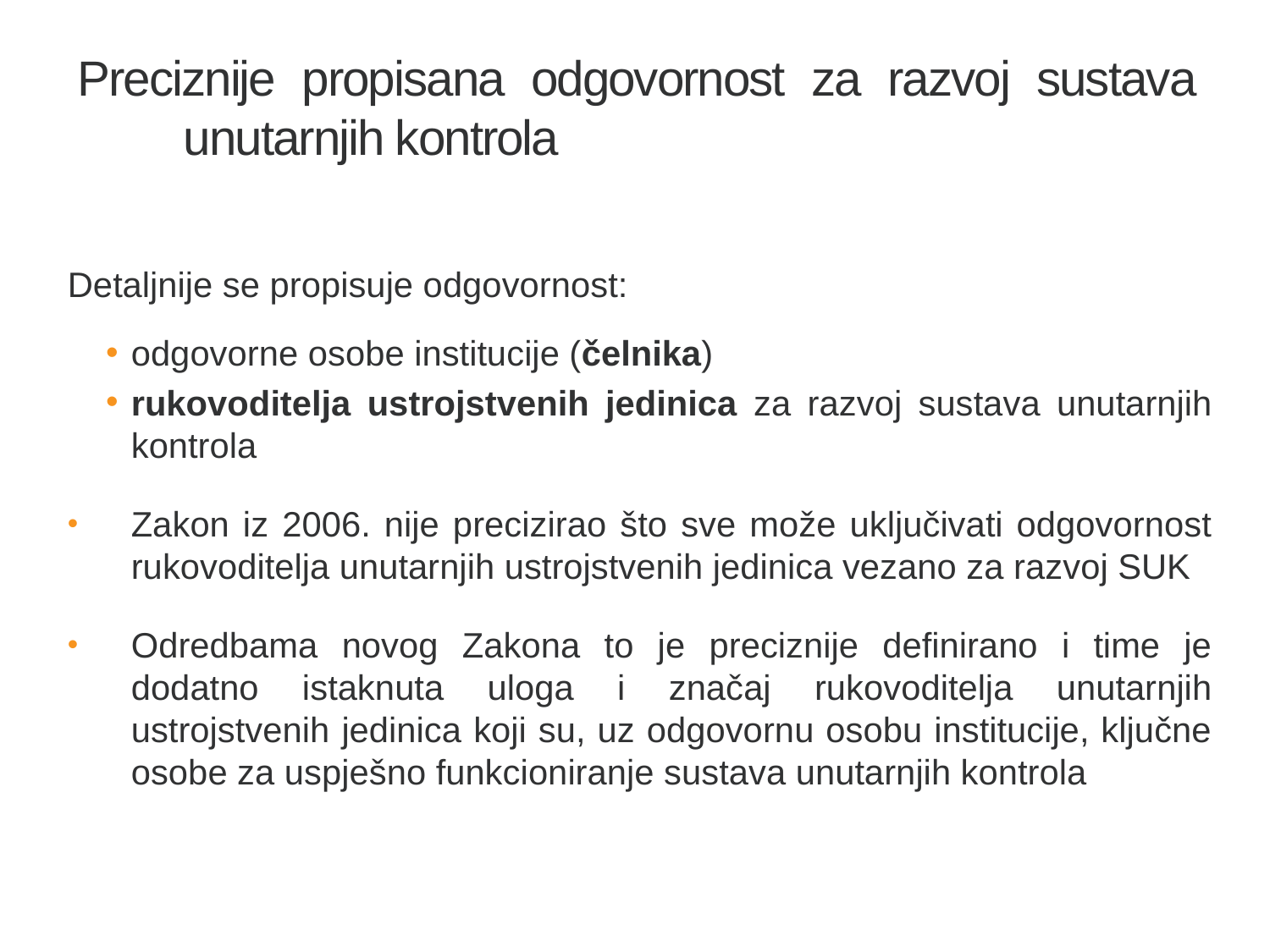

10
# Preciznije propisana odgovornost za razvoj sustava unutarnjih kontrola

Detaljnije se propisuje odgovornost:

odgovorne osobe institucije (čelnika)
rukovoditelja ustrojstvenih jedinica za razvoj sustava unutarnjih kontrola

Zakon iz 2006. nije precizirao što sve može uključivati odgovornost rukovoditelja unutarnjih ustrojstvenih jedinica vezano za razvoj SUK

Odredbama novog Zakona to je preciznije definirano i time je dodatno istaknuta uloga i značaj rukovoditelja unutarnjih ustrojstvenih jedinica koji su, uz odgovornu osobu institucije, ključne osobe za uspješno funkcioniranje sustava unutarnjih kontrola